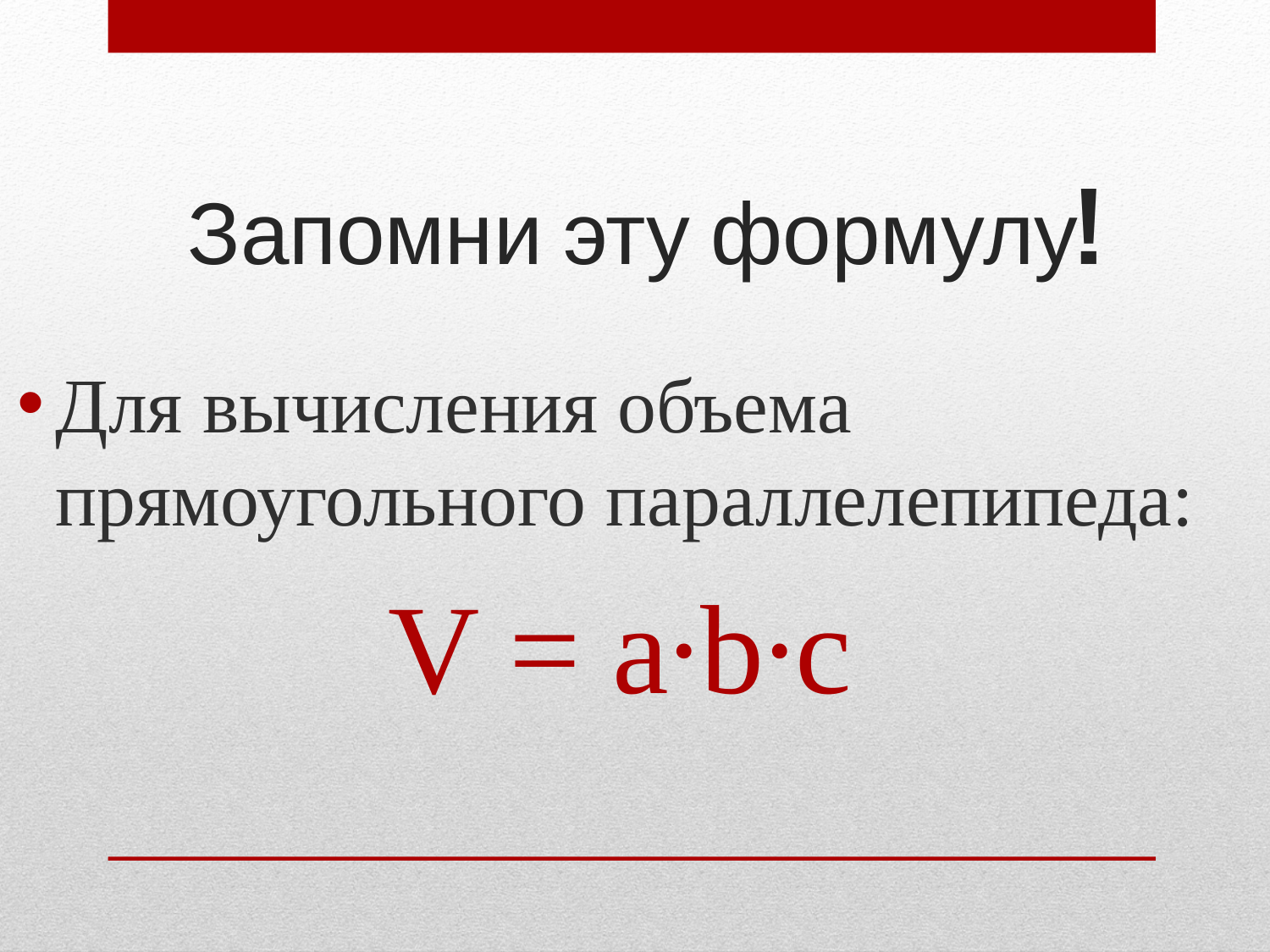

# Запомни эту формулу!
Для вычисления объема прямоугольного параллелепипеда:
V = a∙b∙c